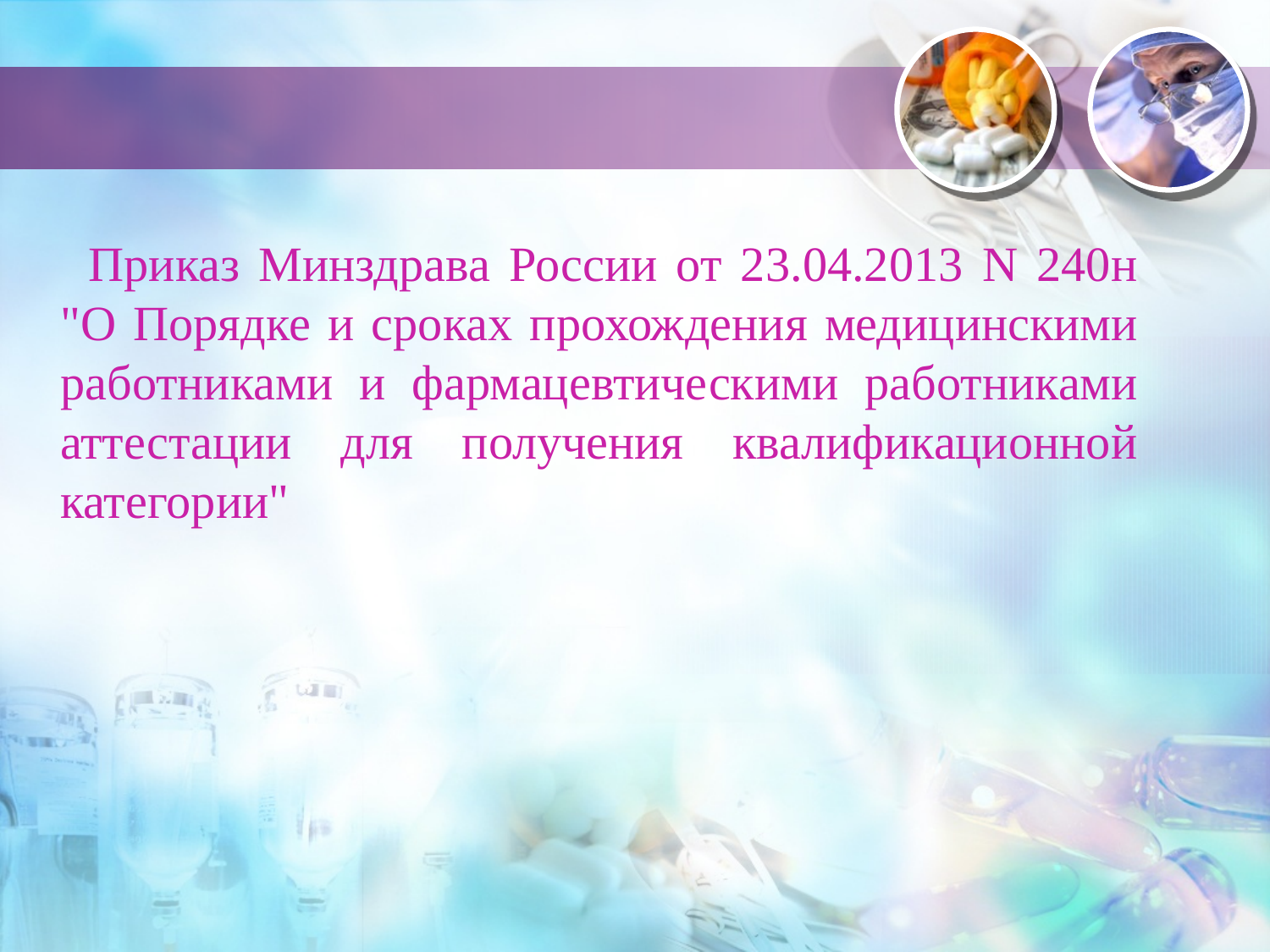

Приказ Минздрава России от 23.04.2013 N 240н
"О Порядке и сроках прохождения медицинскими работниками и фармацевтическими работниками аттестации для получения квалификационной категории"